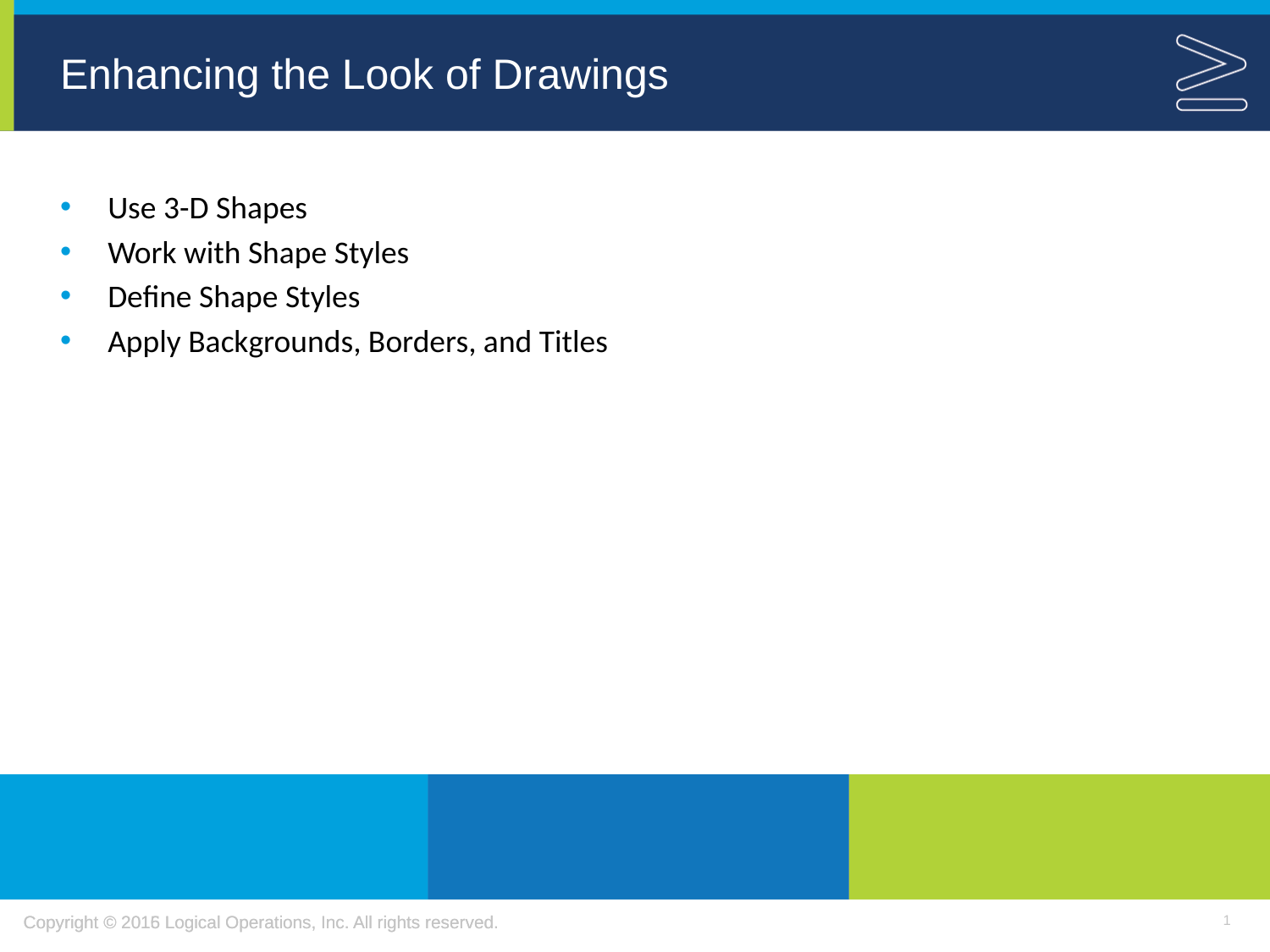

# Enhancing the Look of Drawings
Use 3-D Shapes
Work with Shape Styles
Define Shape Styles
Apply Backgrounds, Borders, and Titles

1